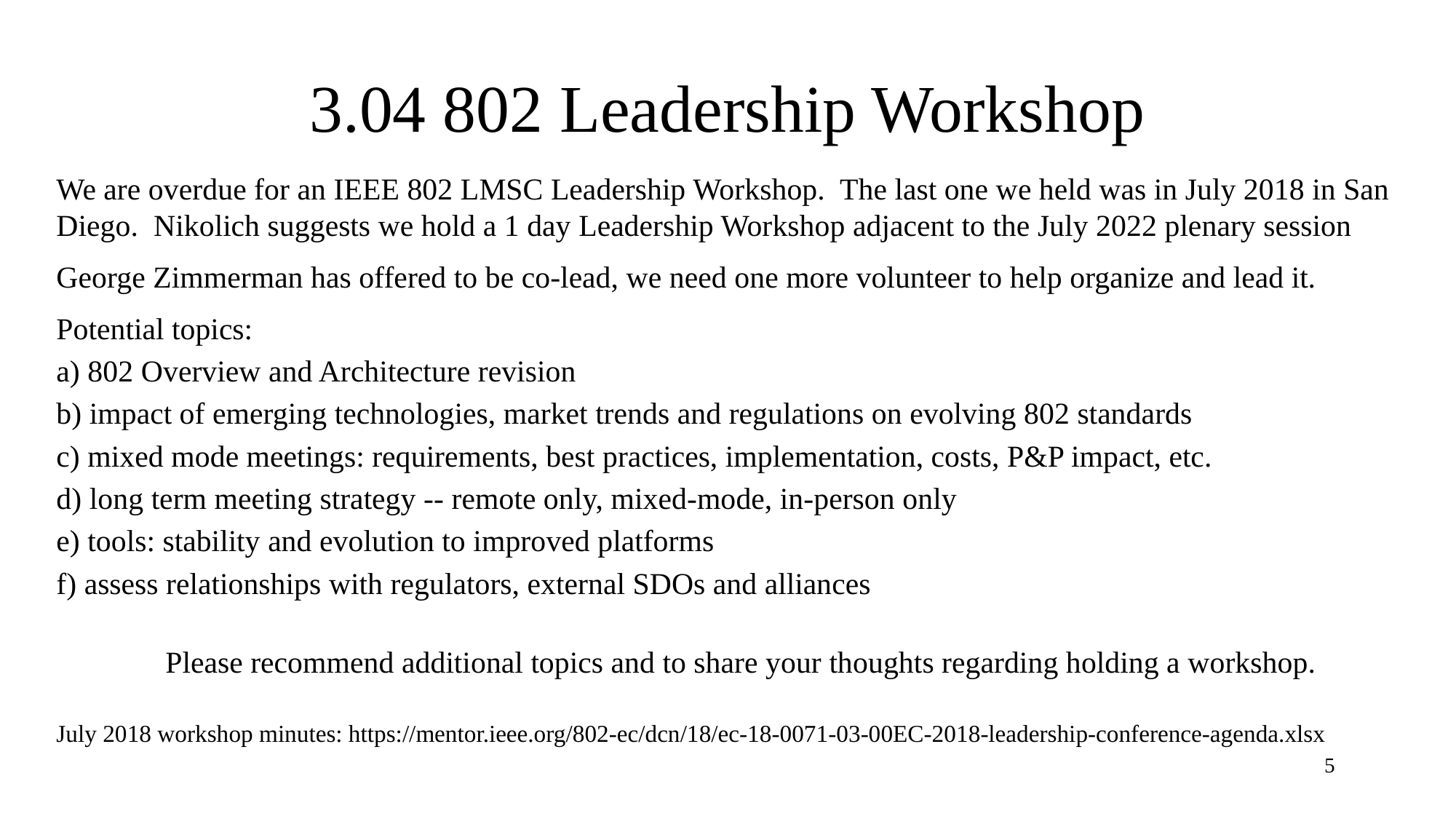

# 3.04 802 Leadership Workshop
We are overdue for an IEEE 802 LMSC Leadership Workshop.  The last one we held was in July 2018 in San Diego.  Nikolich suggests we hold a 1 day Leadership Workshop adjacent to the July 2022 plenary session
George Zimmerman has offered to be co-lead, we need one more volunteer to help organize and lead it.
Potential topics:
a) 802 Overview and Architecture revision
b) impact of emerging technologies, market trends and regulations on evolving 802 standards
c) mixed mode meetings: requirements, best practices, implementation, costs, P&P impact, etc.
d) long term meeting strategy -- remote only, mixed-mode, in-person only
e) tools: stability and evolution to improved platforms
f) assess relationships with regulators, external SDOs and alliances
	Please recommend additional topics and to share your thoughts regarding holding a workshop.

July 2018 workshop minutes: https://mentor.ieee.org/802-ec/dcn/18/ec-18-0071-03-00EC-2018-leadership-conference-agenda.xlsx
5